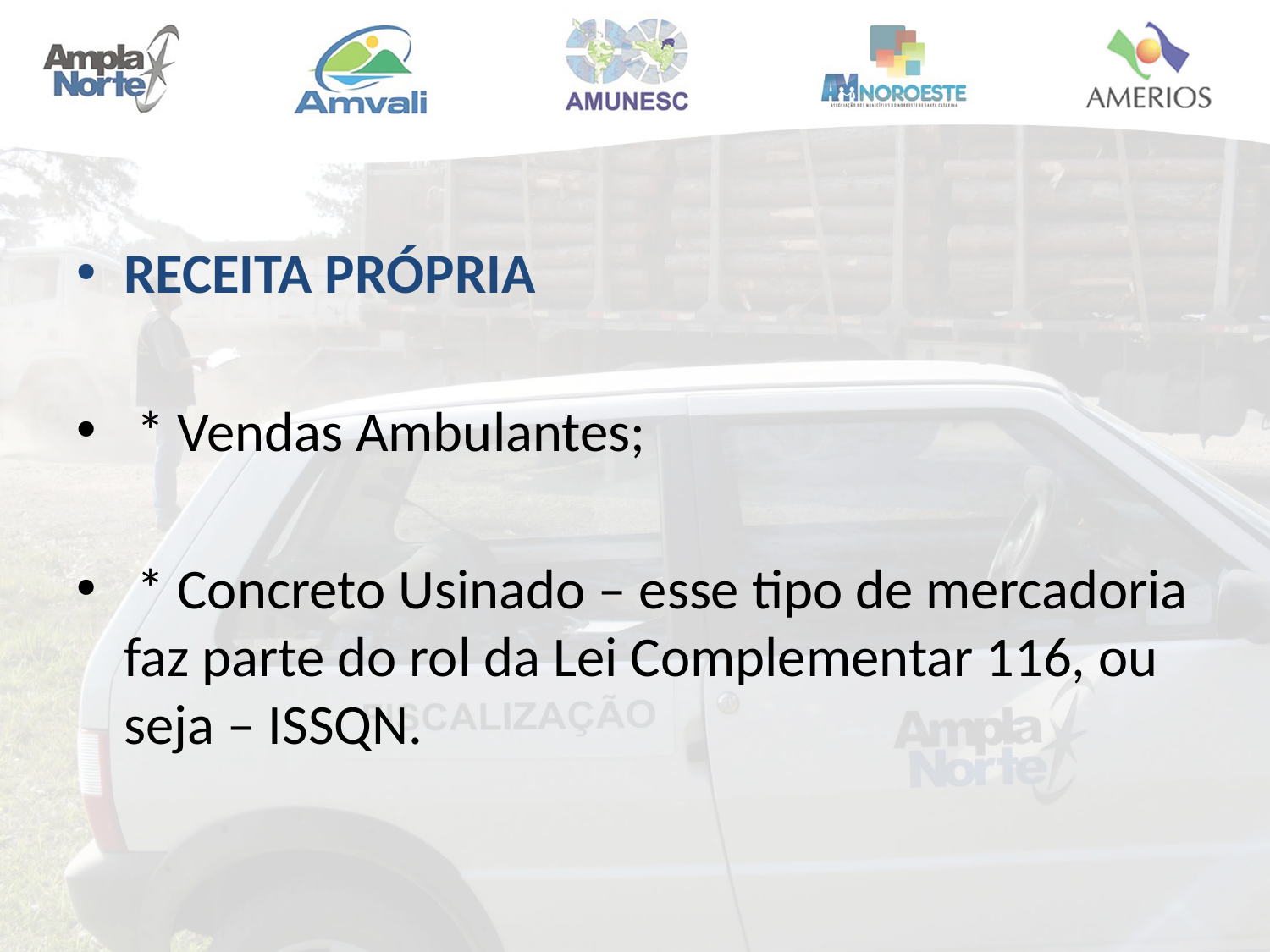

RECEITA PRÓPRIA

 * Vendas Ambulantes;

 * Concreto Usinado – esse tipo de mercadoria faz parte do rol da Lei Complementar 116, ou seja – ISSQN.